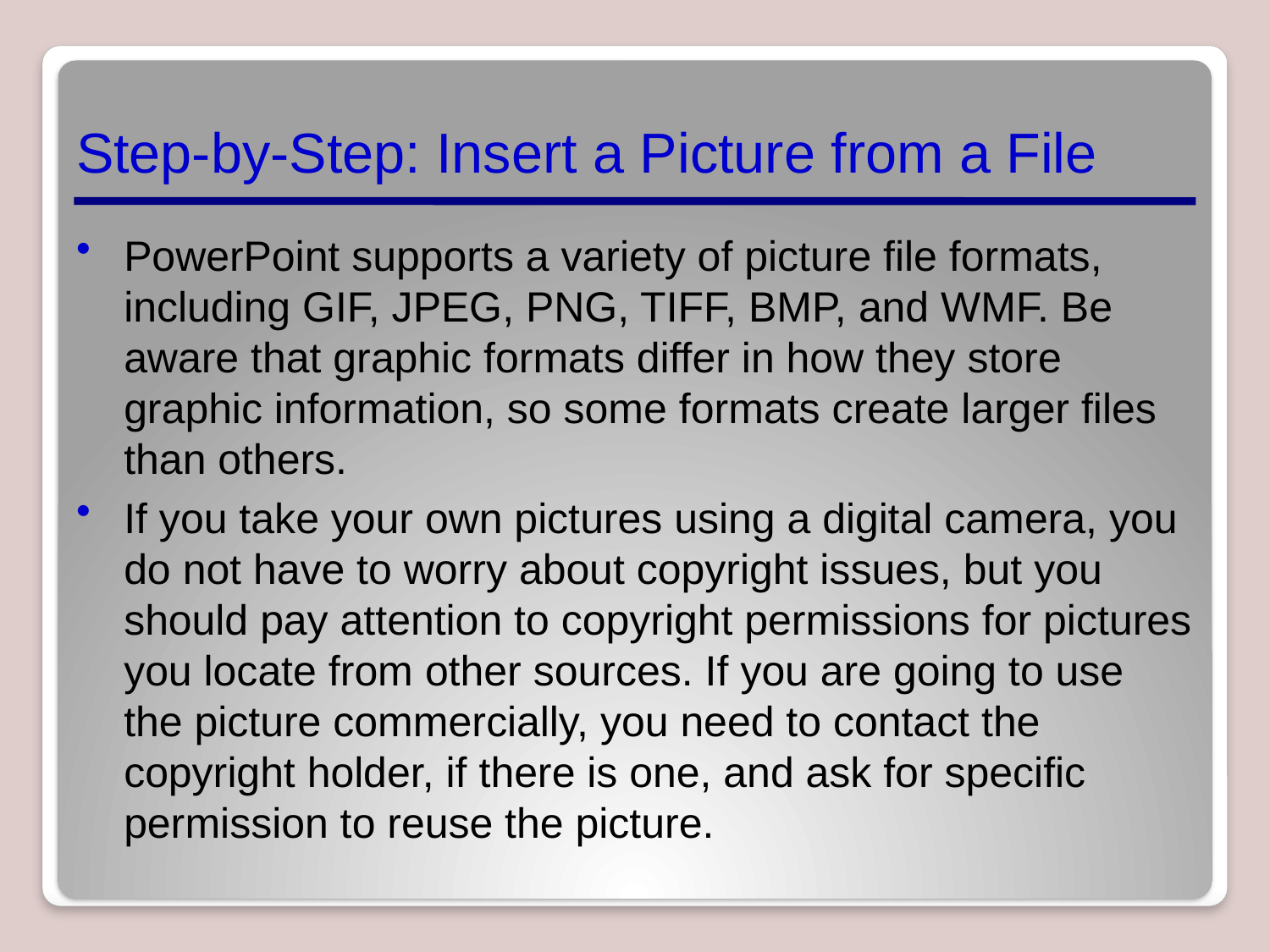

# Step-by-Step: Insert a Picture from a File
PowerPoint supports a variety of picture file formats, including GIF, JPEG, PNG, TIFF, BMP, and WMF. Be aware that graphic formats differ in how they store graphic information, so some formats create larger files than others.
If you take your own pictures using a digital camera, you do not have to worry about copyright issues, but you should pay attention to copyright permissions for pictures you locate from other sources. If you are going to use the picture commercially, you need to contact the copyright holder, if there is one, and ask for specific permission to reuse the picture.